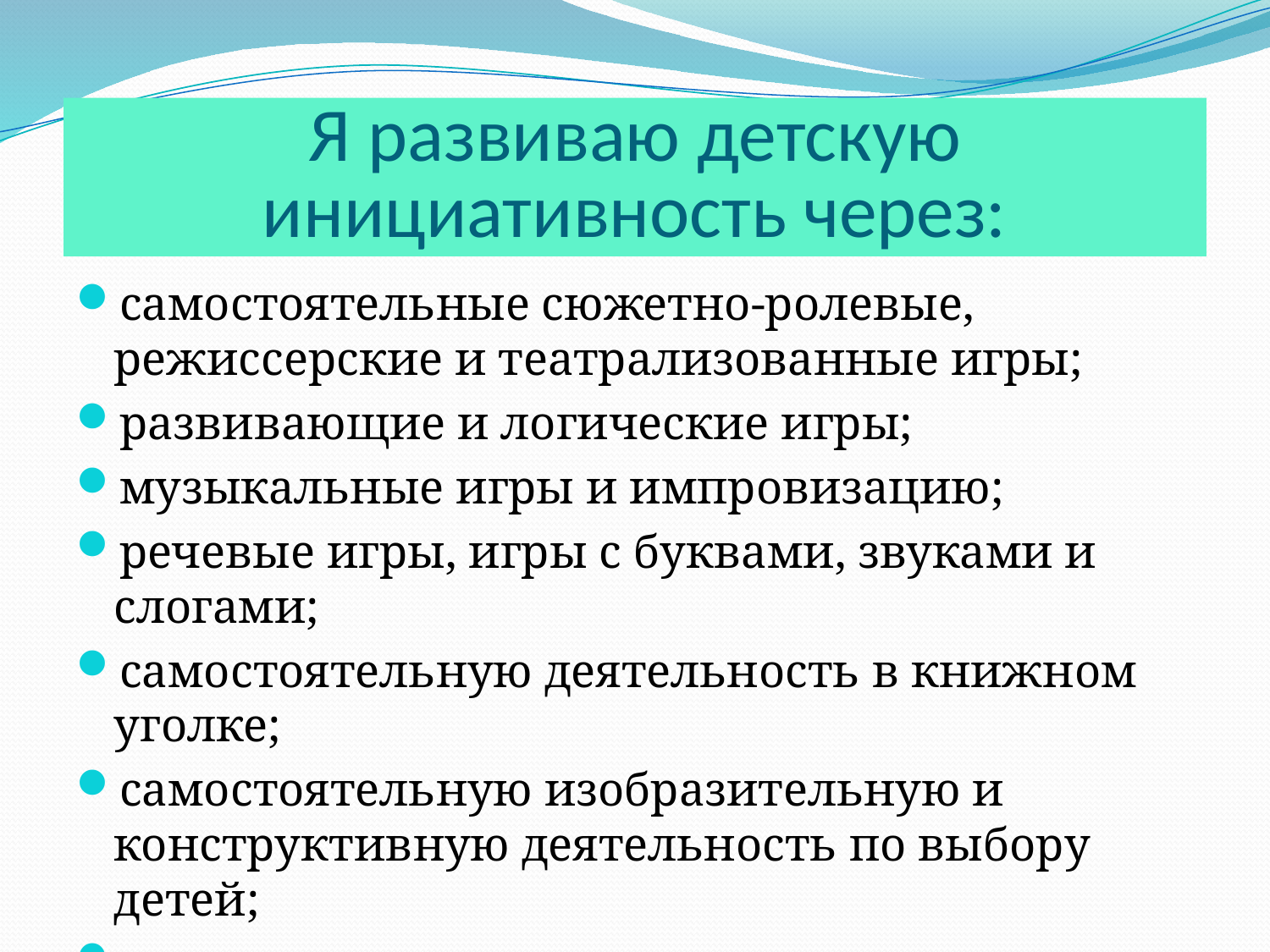

# Я развиваю детскую инициативность через:
самостоятельные сюжетно-ролевые, режиссерские и театрализованные игры;
развивающие и логические игры;
музыкальные игры и импровизацию;
речевые игры, игры с буквами, звуками и слогами;
самостоятельную деятельность в книжном уголке;
самостоятельную изобразительную и конструктивную деятельность по выбору детей;
самостоятельные опыты и эксперименты и др.